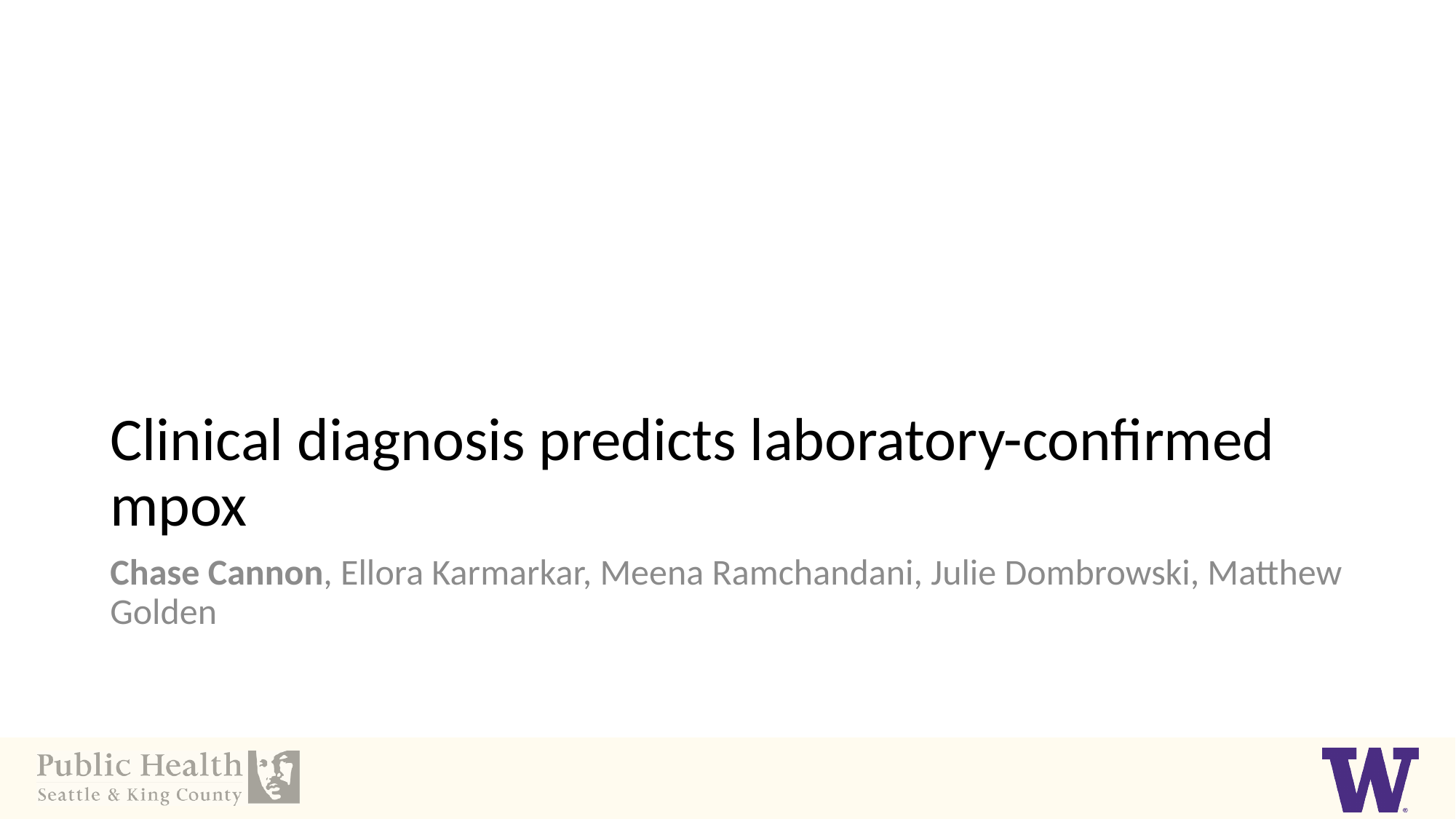

# Clinical diagnosis predicts laboratory-confirmed mpox
Chase Cannon, Ellora Karmarkar, Meena Ramchandani, Julie Dombrowski, Matthew Golden